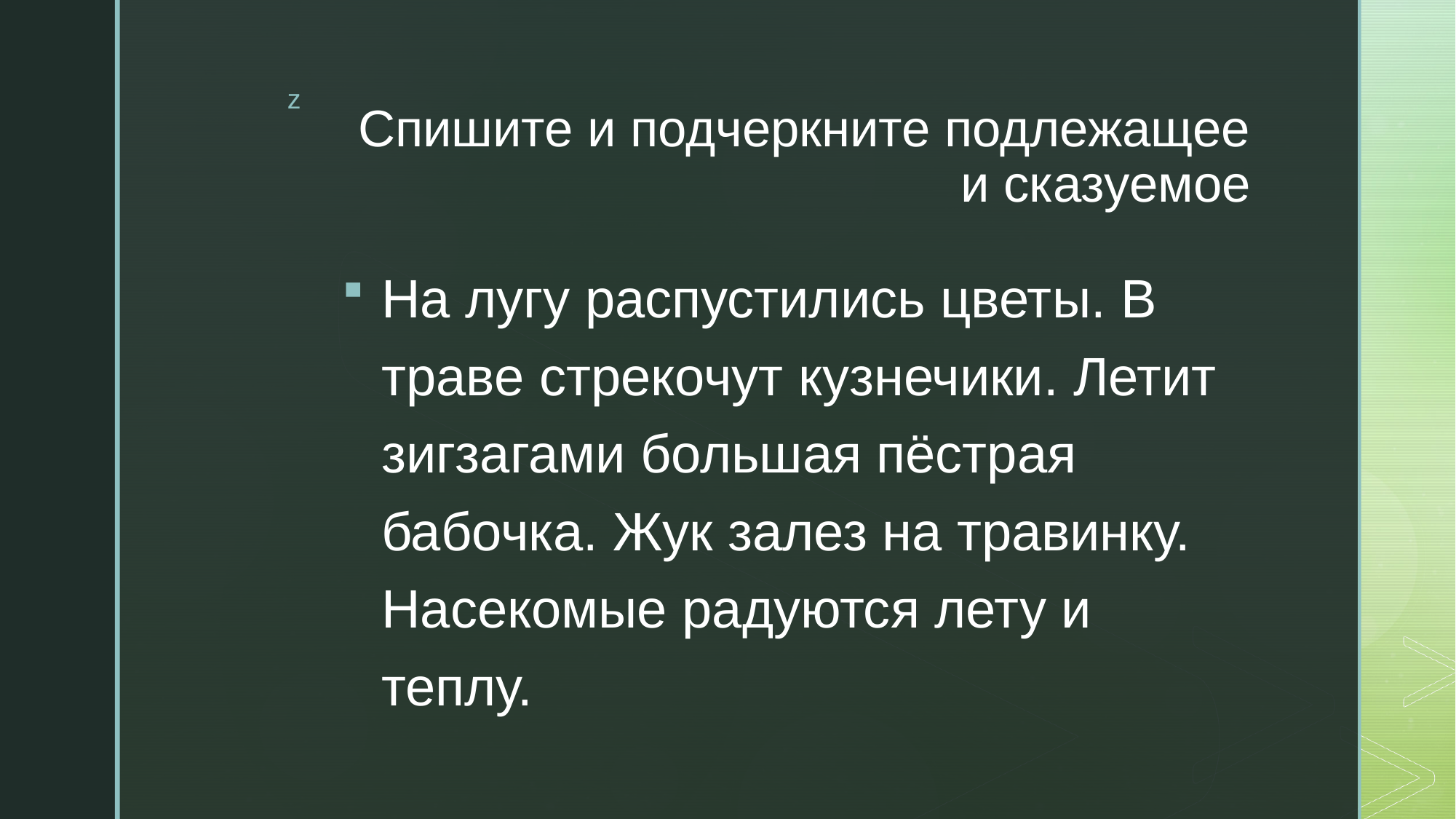

# Спишите и подчеркните подлежащее и сказуемое
На лугу распустились цветы. В траве стрекочут кузнечики. Летит зигзагами большая пёстрая бабочка. Жук залез на травинку. Насекомые радуются лету и теплу.